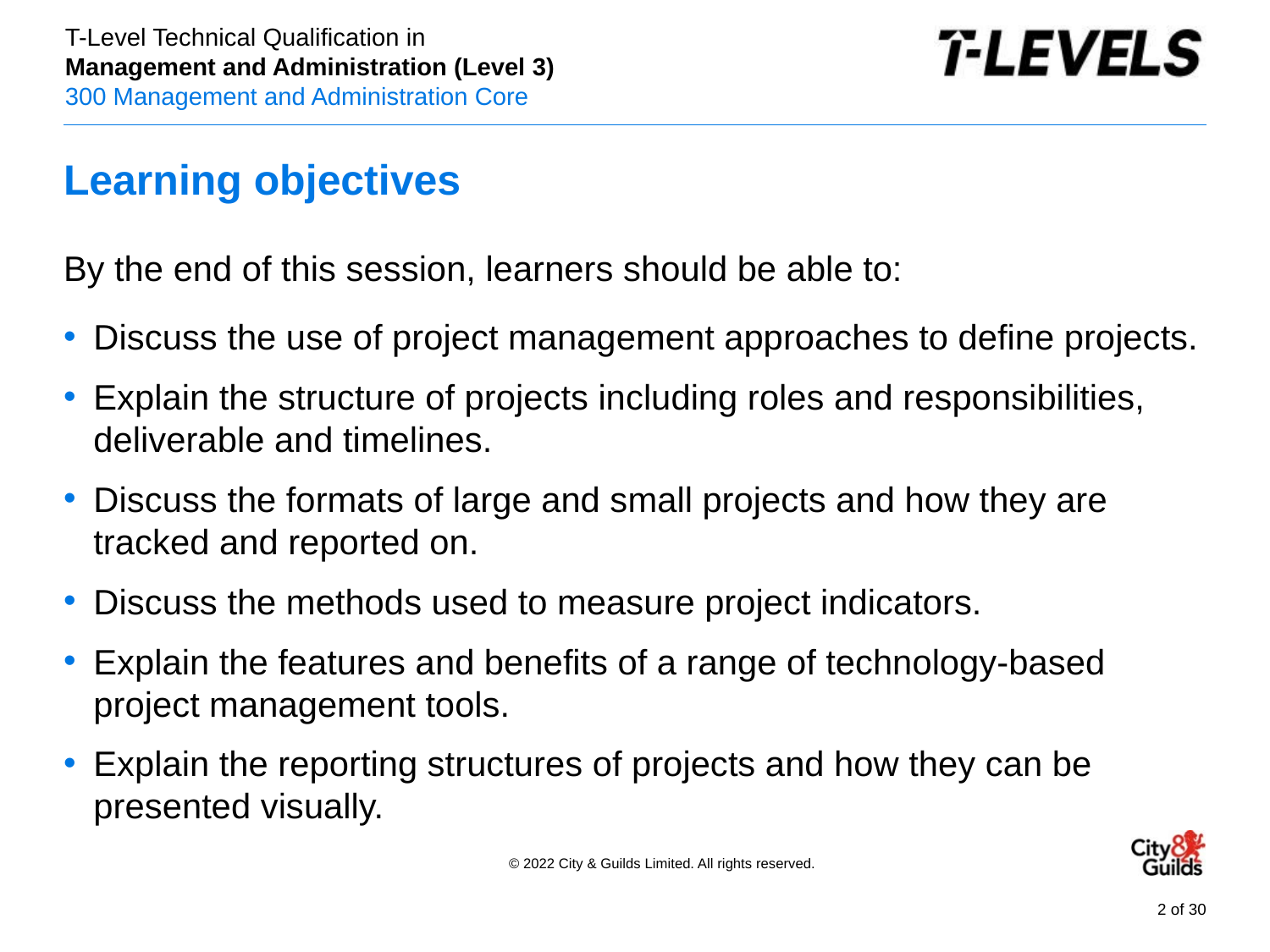

# Learning objectives
By the end of this session, learners should be able to:
Discuss the use of project management approaches to define projects.
Explain the structure of projects including roles and responsibilities, deliverable and timelines.
Discuss the formats of large and small projects and how they are tracked and reported on.
Discuss the methods used to measure project indicators.
Explain the features and benefits of a range of technology-based project management tools.
Explain the reporting structures of projects and how they can be presented visually.